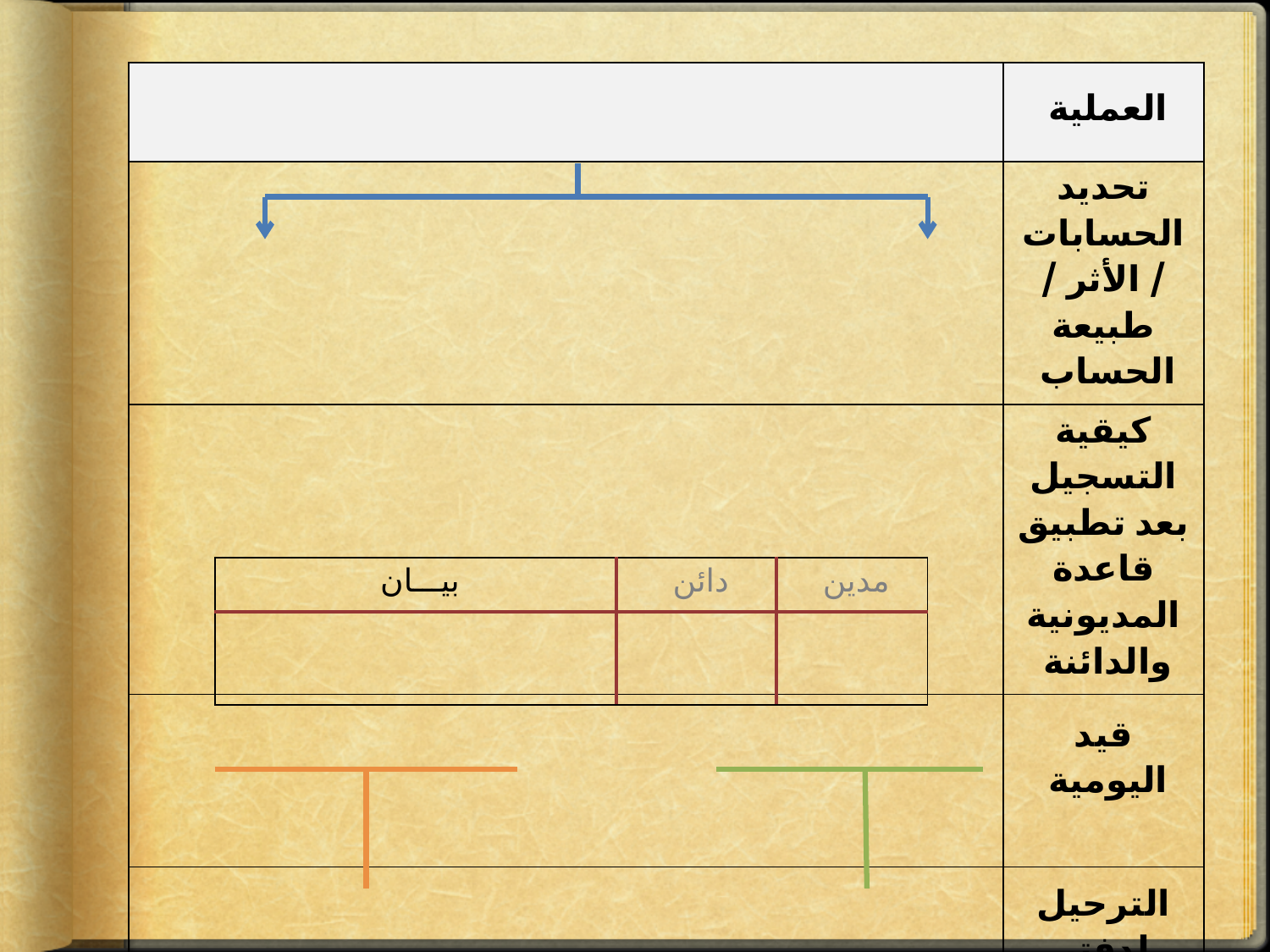

|  | العملية |
| --- | --- |
|  | تحديد الحسابات / الأثر / طبيعة الحساب |
|  | كيقية التسجيل بعد تطبيق قاعدة المديونية والدائنة |
|  | قيد اليومية |
|  | الترحيل لدفتر الأستاذ |
| بيـــان | دائن | مدين |
| --- | --- | --- |
|  |  |  |